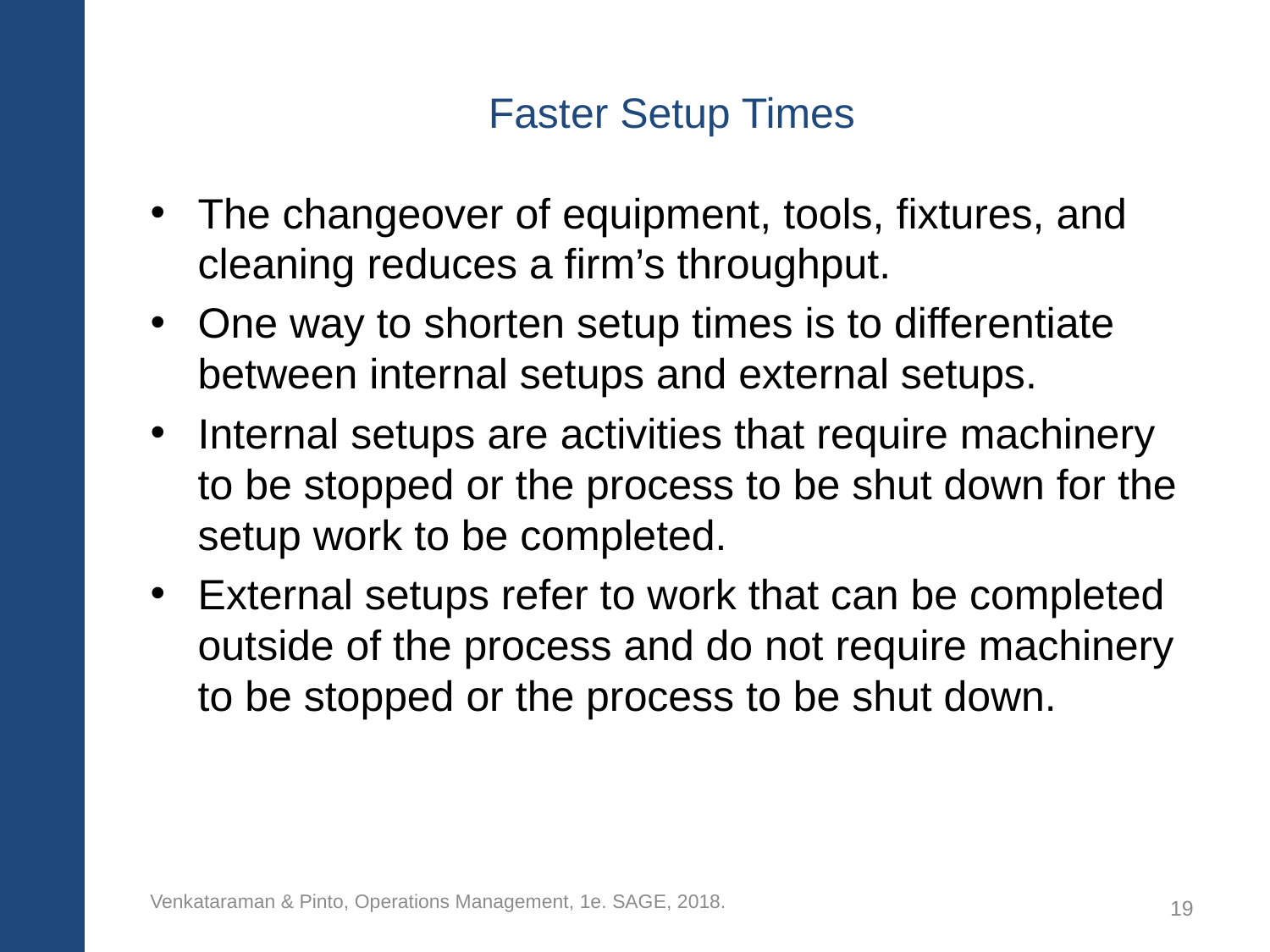

# Faster Setup Times
The changeover of equipment, tools, fixtures, and cleaning reduces a firm’s throughput.
One way to shorten setup times is to differentiate between internal setups and external setups.
Internal setups are activities that require machinery to be stopped or the process to be shut down for the setup work to be completed.
External setups refer to work that can be completed outside of the process and do not require machinery to be stopped or the process to be shut down.
Venkataraman & Pinto, Operations Management, 1e. SAGE, 2018.
19